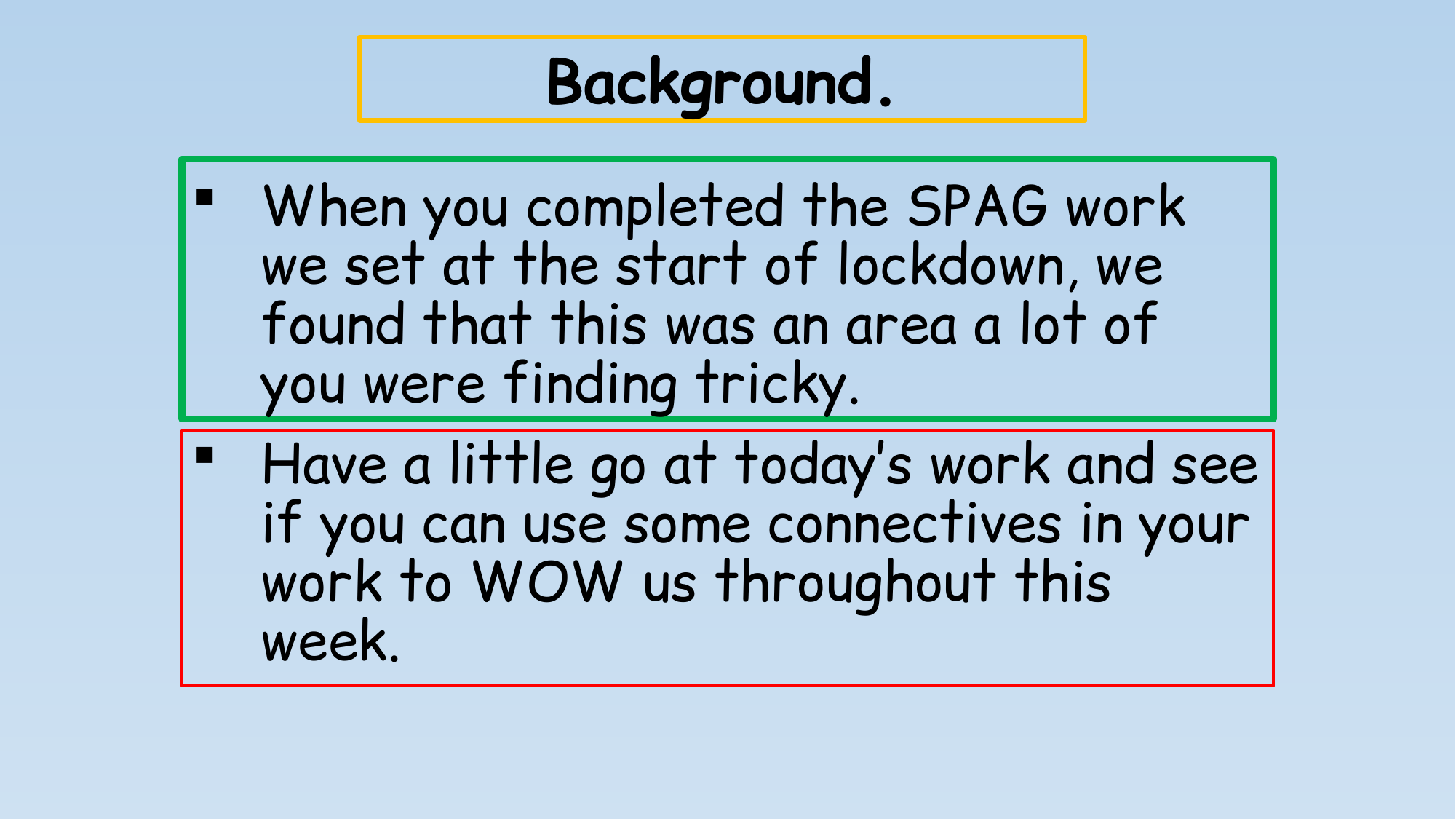

Background.
# When you completed the SPAG work we set at the start of lockdown, we found that this was an area a lot of you were finding tricky.
Have a little go at today’s work and see if you can use some connectives in your work to WOW us throughout this week.